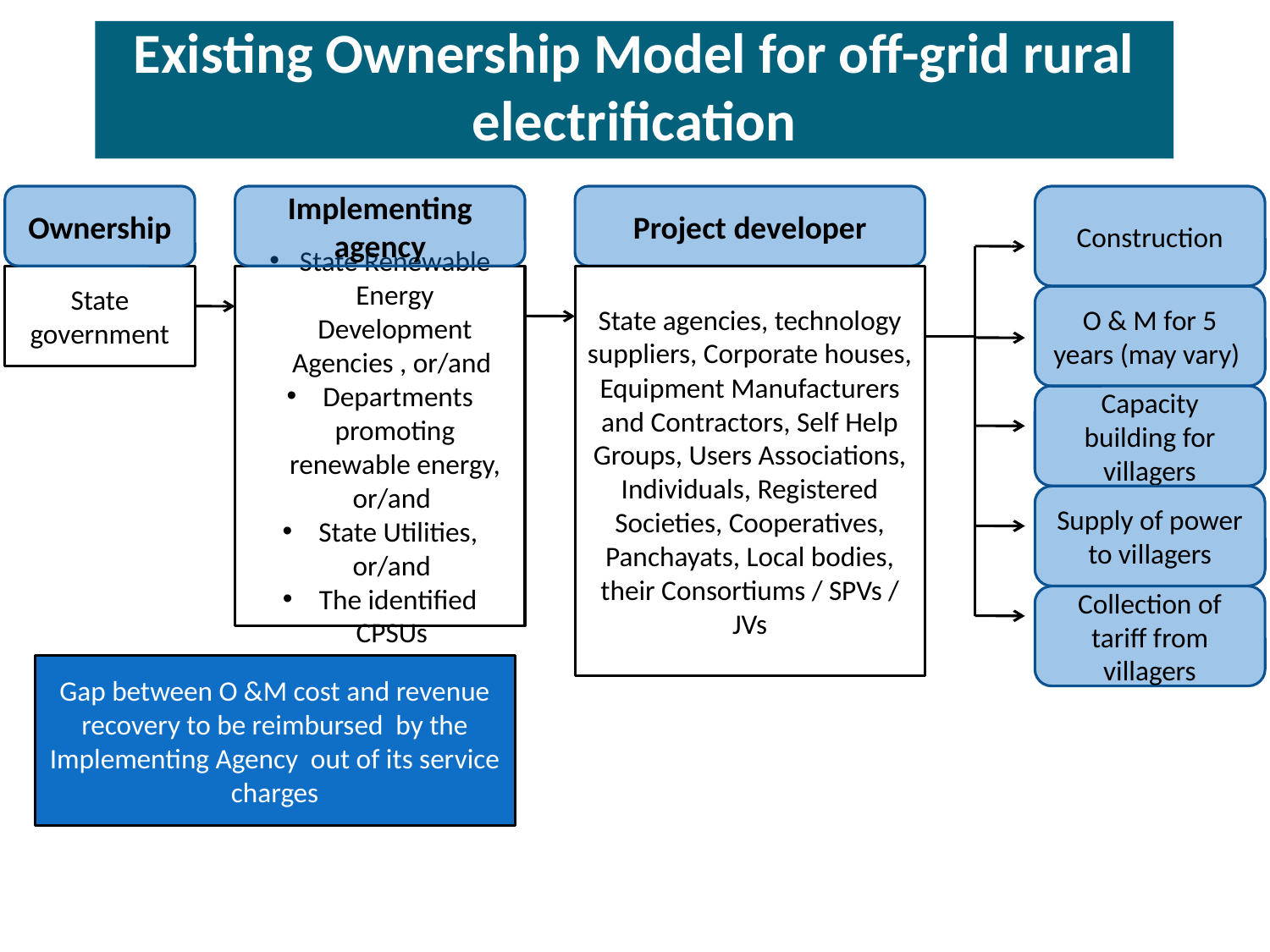

# Existing Ownership Model for off-grid rural electrification
Ownership
Implementing agency
Project developer
Construction
State government

State Renewable Energy Development Agencies , or/and
 Departments promoting renewable energy, or/and
 State Utilities, or/and
 The identified CPSUs

State agencies, technology suppliers, Corporate houses, Equipment Manufacturers and Contractors, Self Help Groups, Users Associations, Individuals, Registered Societies, Cooperatives, Panchayats, Local bodies, their Consortiums / SPVs / JVs

O & M for 5 years (may vary)
Capacity building for villagers
Supply of power to villagers
Collection of tariff from villagers
Gap between O &M cost and revenue recovery to be reimbursed  by the Implementing Agency  out of its service charges